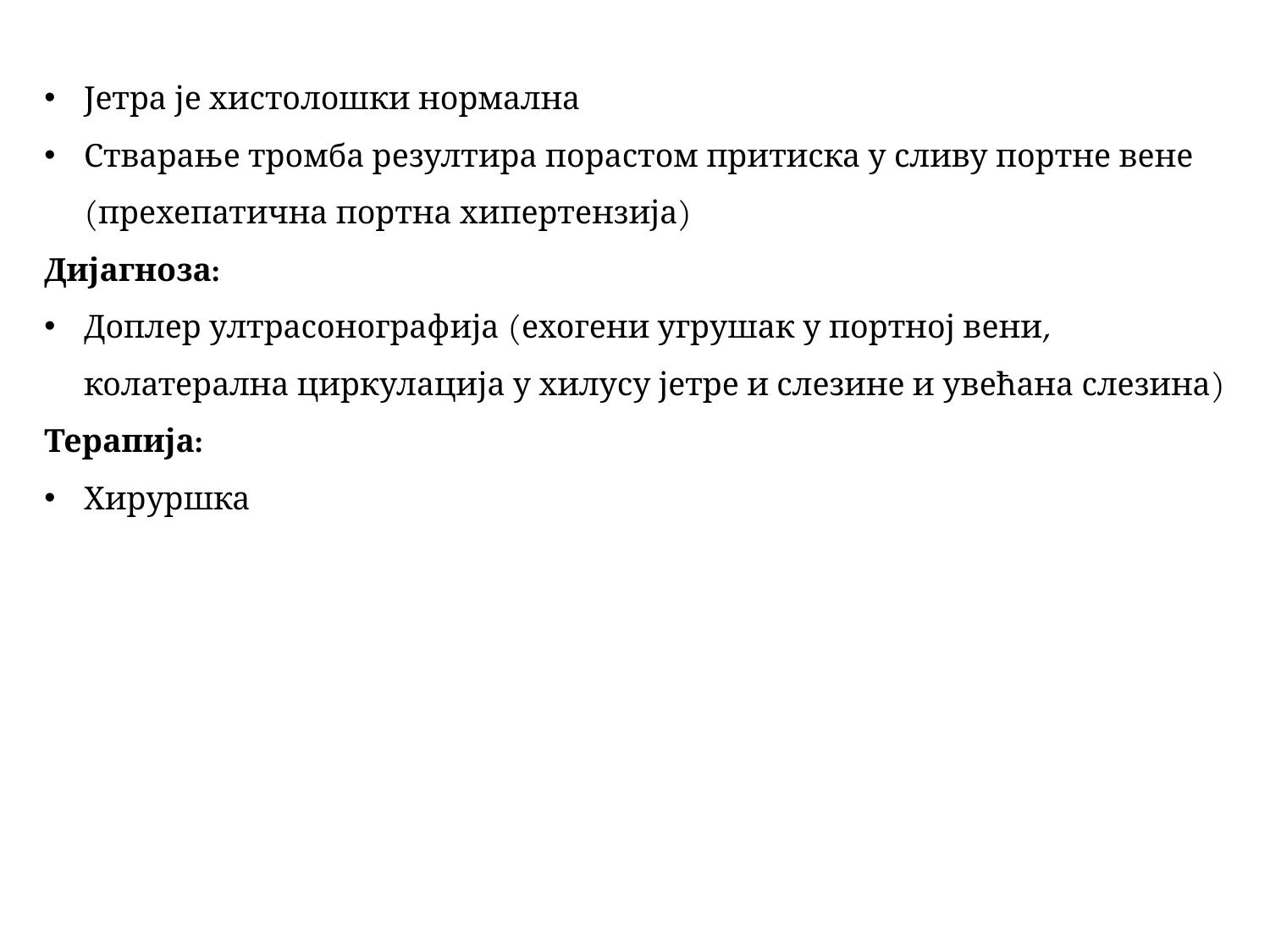

Јетра је хистолошки нормална
Стварање тромба резултира порастом притиска у сливу портне вене (прехепатична портна хипертензија)
Дијагноза:
Доплер ултрасонографија (ехогени угрушак у портној вени, колатерална циркулација у хилусу јетре и слезине и увећана слезина)
Терапија:
Хируршка